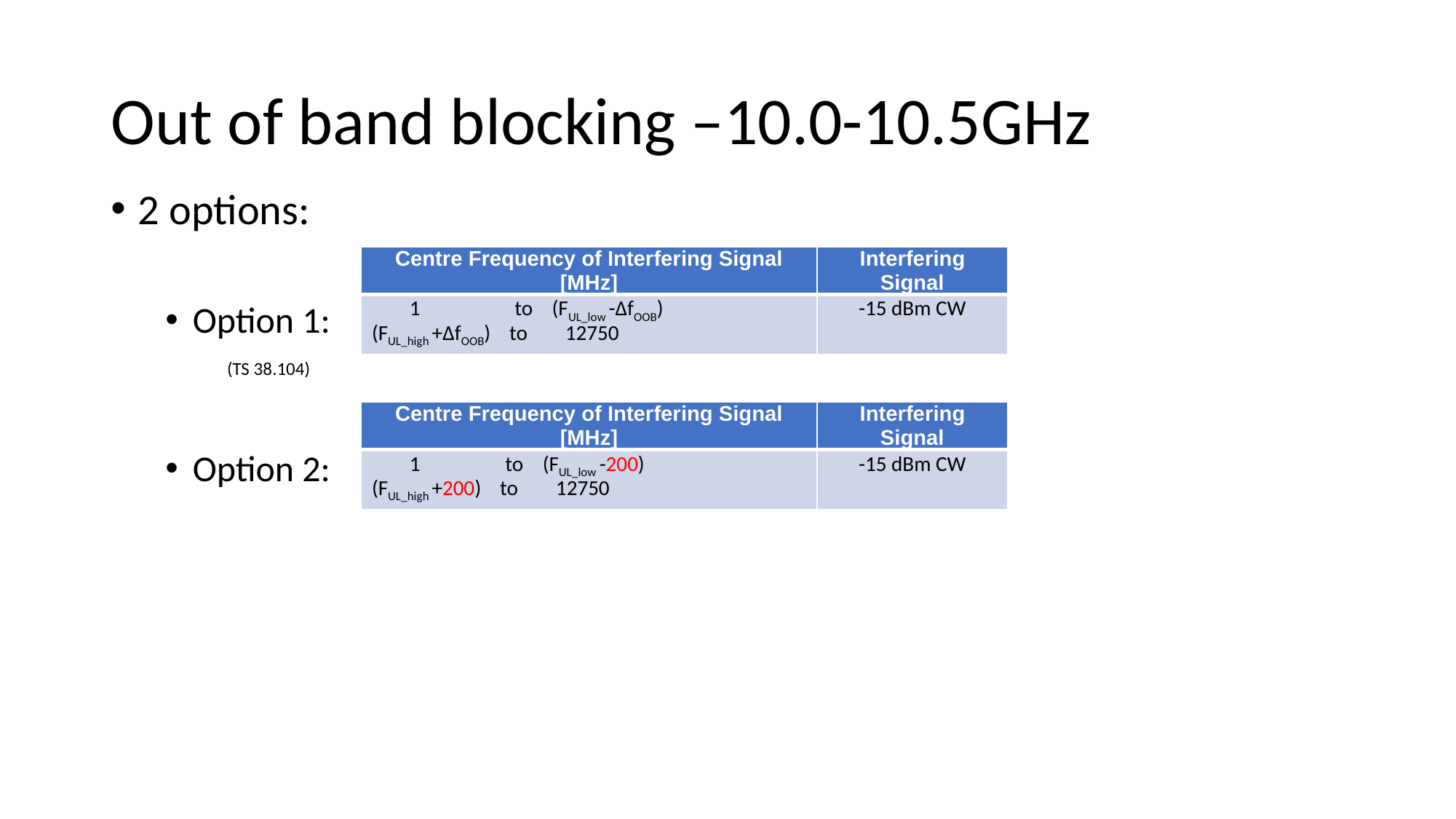

# Out of band blocking –10.0-10.5GHz
2 options:

Option 1:
 (TS 38.104)

Option 2:

| Centre Frequency of Interfering Signal [MHz] | Interfering Signal |
| --- | --- |
| 1 to (FUL\_low -ΔfOOB) (FUL\_high +ΔfOOB) to 12750 | -15 dBm CW |
| Centre Frequency of Interfering Signal [MHz] | Interfering Signal |
| --- | --- |
| 1 to (FUL\_low -200) (FUL\_high +200) to 12750 | -15 dBm CW |